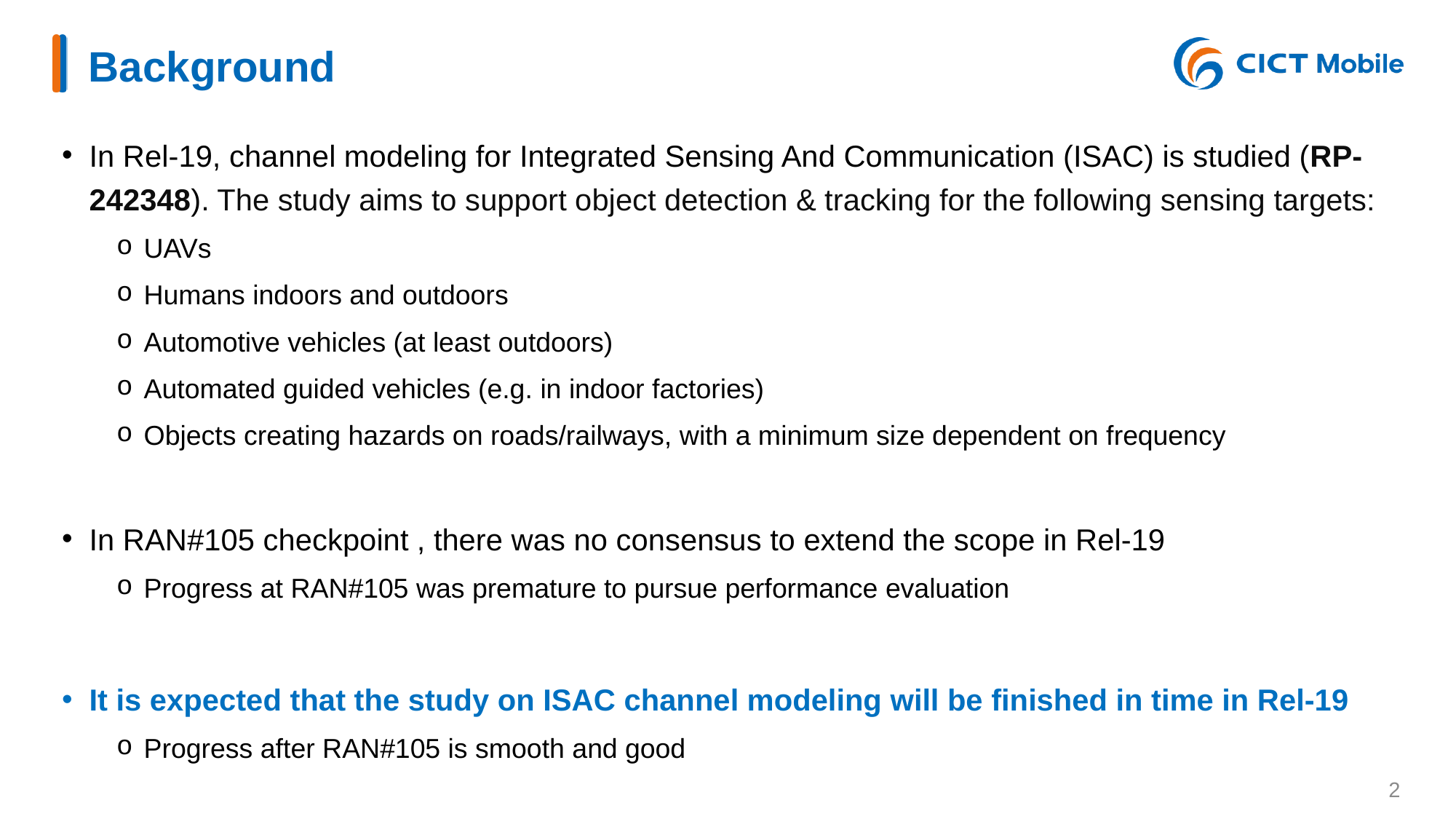

# Background
In Rel-19, channel modeling for Integrated Sensing And Communication (ISAC) is studied (RP-242348). The study aims to support object detection & tracking for the following sensing targets:
UAVs
Humans indoors and outdoors
Automotive vehicles (at least outdoors)
Automated guided vehicles (e.g. in indoor factories)
Objects creating hazards on roads/railways, with a minimum size dependent on frequency

In RAN#105 checkpoint , there was no consensus to extend the scope in Rel-19
Progress at RAN#105 was premature to pursue performance evaluation

It is expected that the study on ISAC channel modeling will be finished in time in Rel-19
Progress after RAN#105 is smooth and good
2